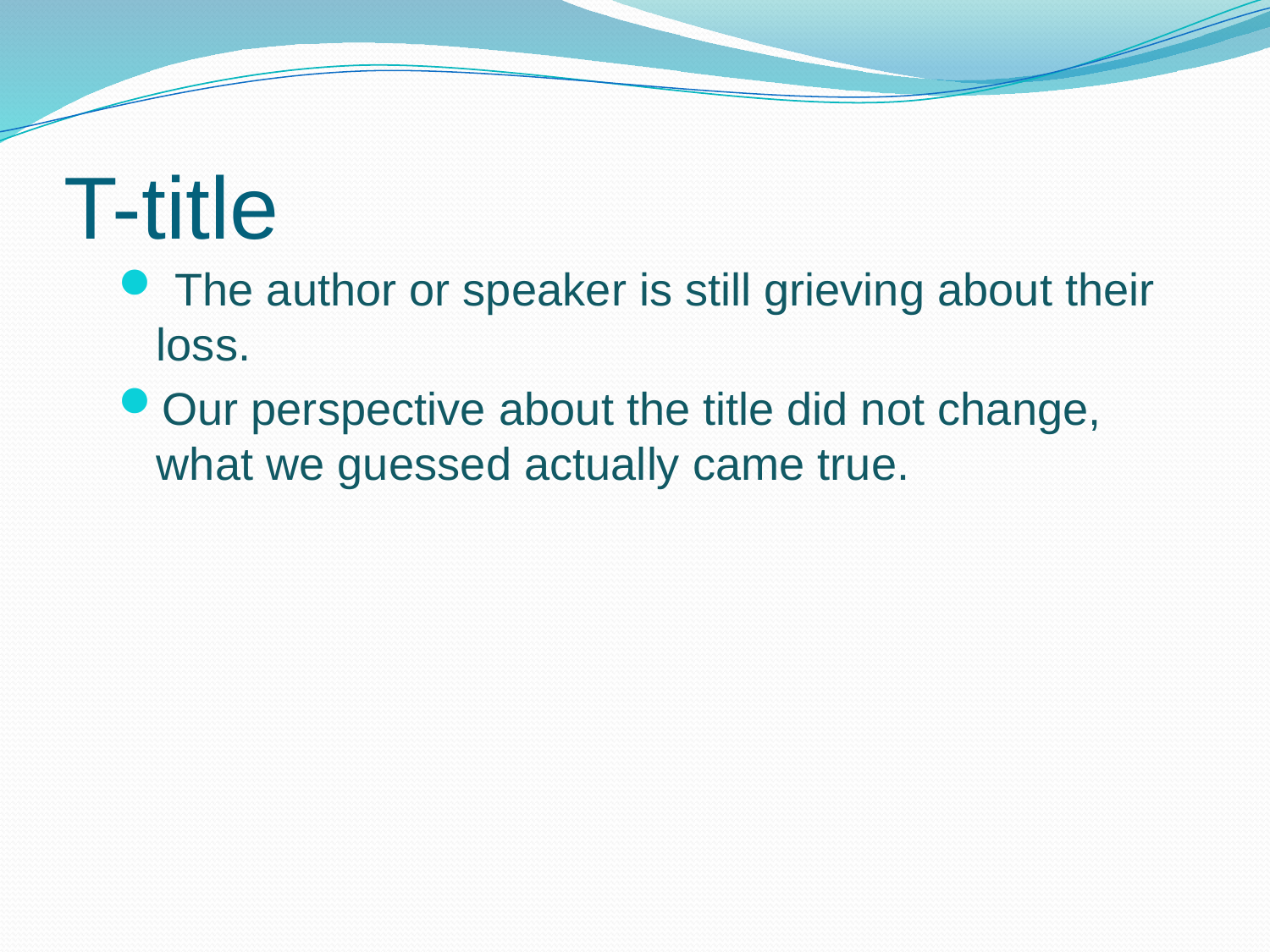

# T-title
 The author or speaker is still grieving about their loss.
Our perspective about the title did not change, what we guessed actually came true.